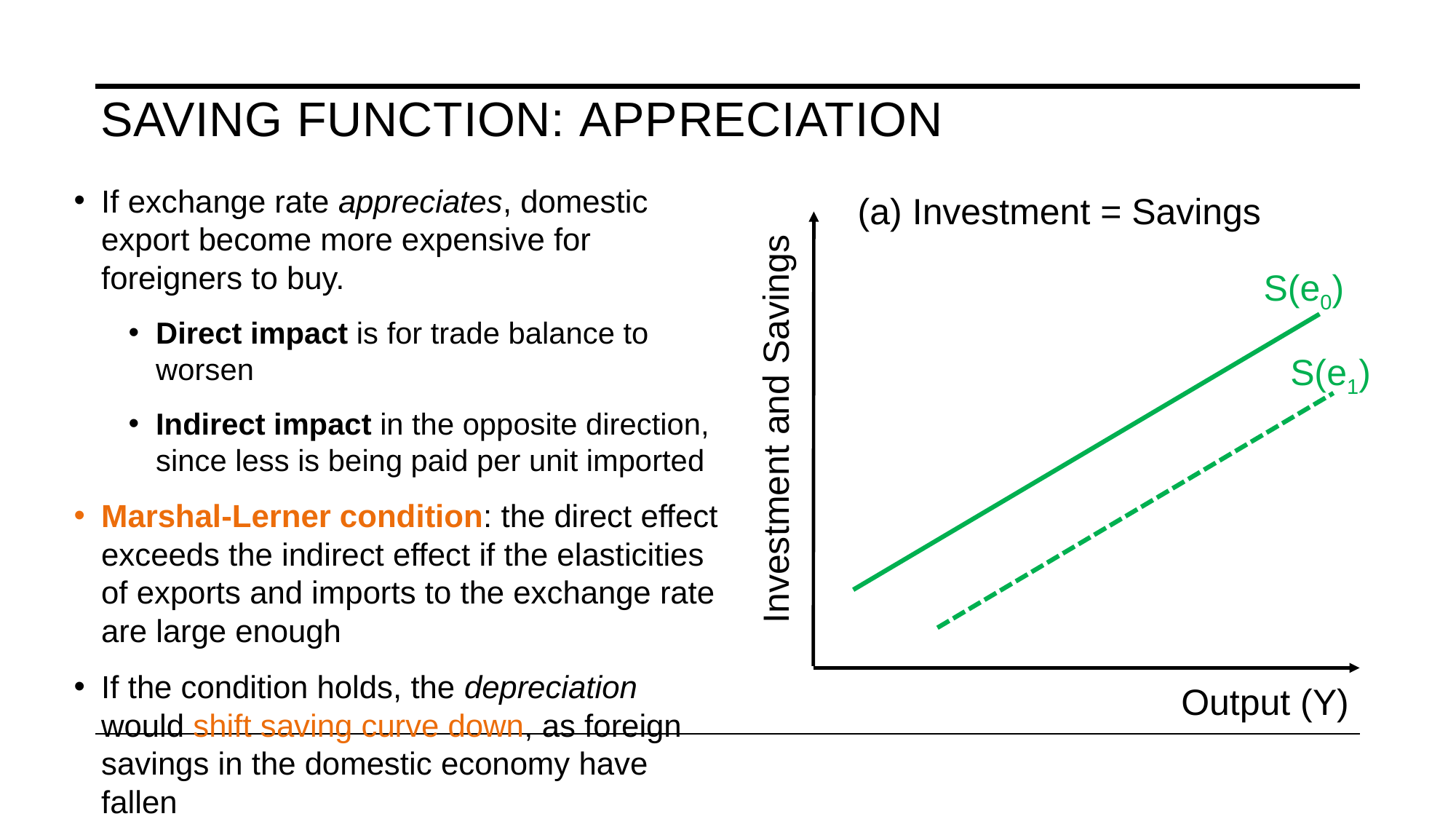

# Saving function: appreciation
If exchange rate appreciates, domestic export become more expensive for foreigners to buy.
Direct impact is for trade balance to worsen
Indirect impact in the opposite direction, since less is being paid per unit imported
Marshal-Lerner condition: the direct effect exceeds the indirect effect if the elasticities of exports and imports to the exchange rate are large enough
If the condition holds, the depreciation would shift saving curve down, as foreign savings in the domestic economy have fallen
(a) Investment = Savings

S(e0)

S(e1)

Investment and Savings

Output (Y)